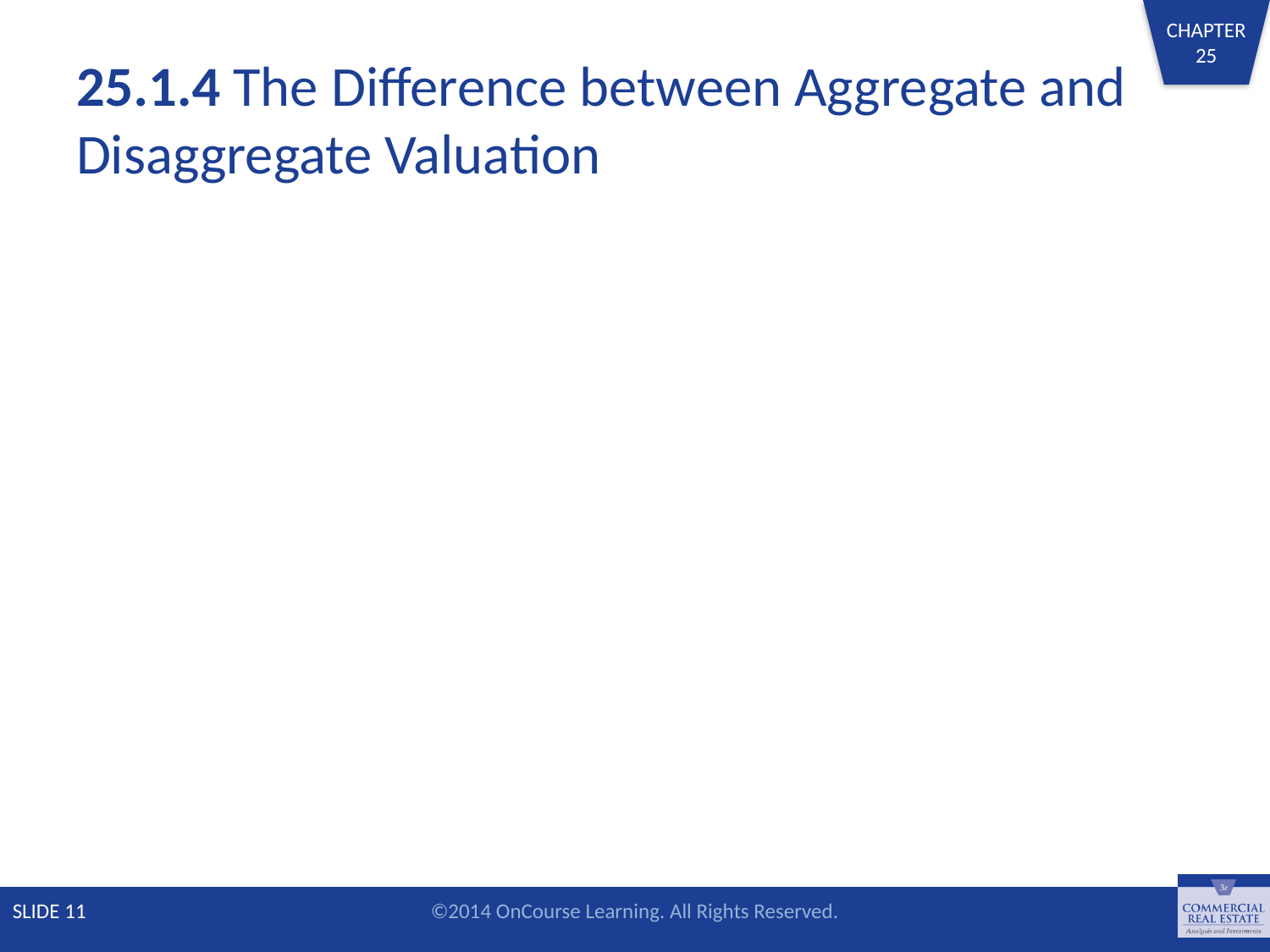

# 25.1.4 The Difference between Aggregate and Disaggregate Valuation

SLIDE 11